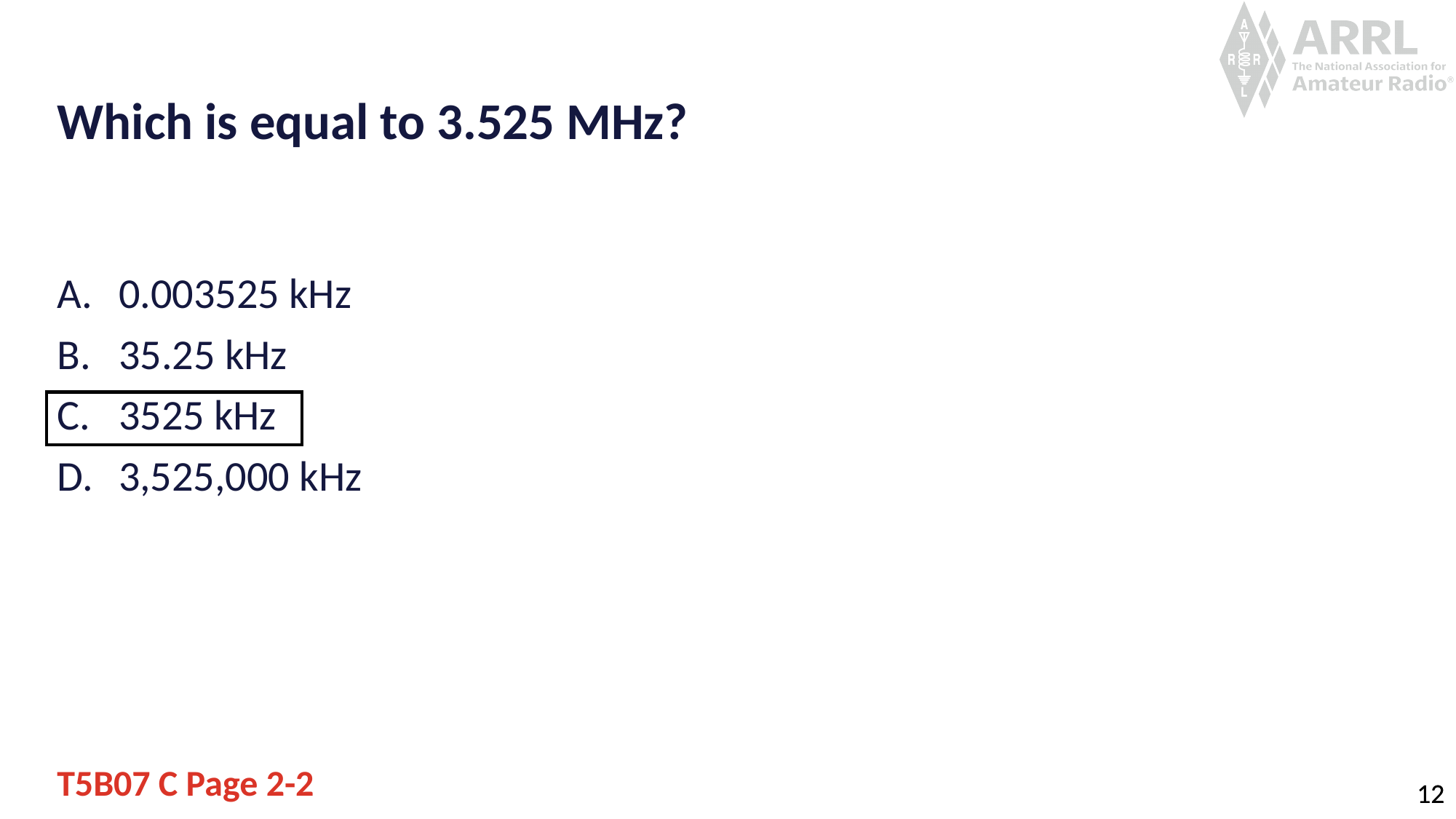

# Which is equal to 3.525 MHz?
0.003525 kHz
35.25 kHz
3525 kHz
3,525,000 kHz

T5B07 C Page 2-2